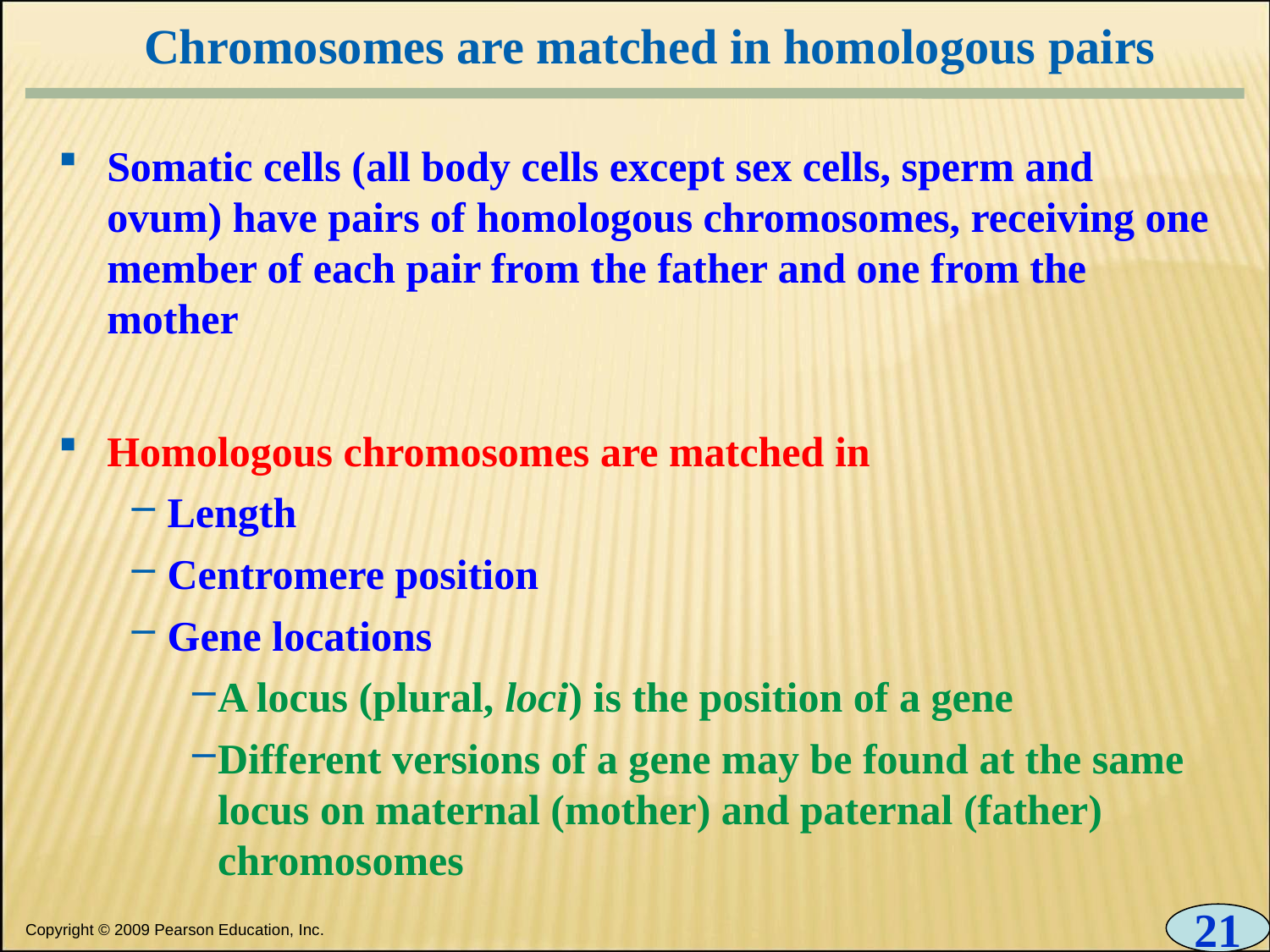

Chromosomes are matched in homologous pairs
0

Somatic cells (all body cells except sex cells, sperm and ovum) have pairs of homologous chromosomes, receiving one member of each pair from the father and one from the mother

Homologous chromosomes are matched in
Length
Centromere position
Gene locations
A locus (plural, loci) is the position of a gene
Different versions of a gene may be found at the same locus on maternal (mother) and paternal (father) chromosomes
21
Copyright © 2009 Pearson Education, Inc.